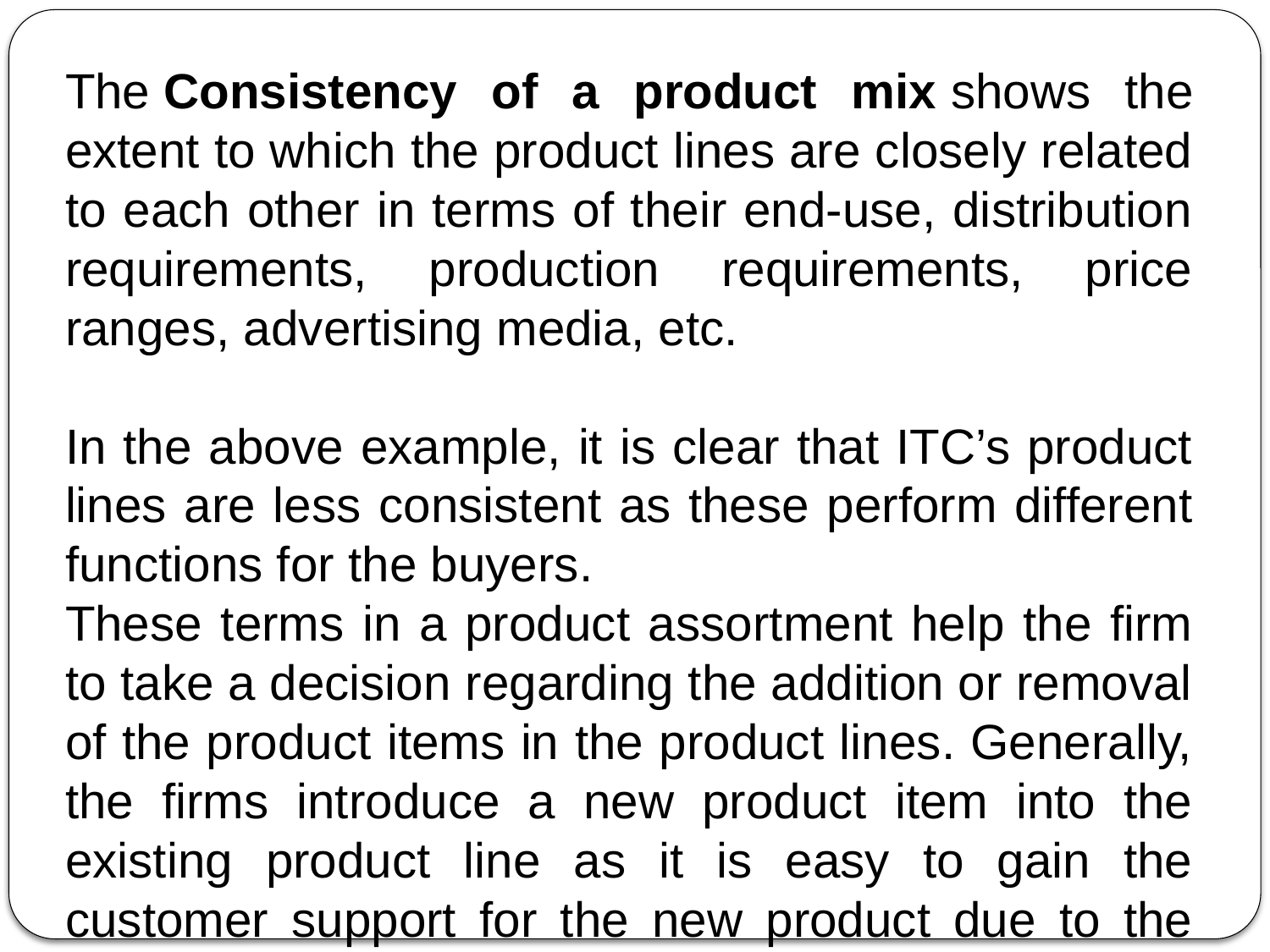

The Consistency of a product mix shows the extent to which the product lines are closely related to each other in terms of their end-use, distribution requirements, production requirements, price ranges, advertising media, etc.

In the above example, it is clear that ITC’s product lines are less consistent as these perform different functions for the buyers.
These terms in a product assortment help the firm to take a decision regarding the addition or removal of the product items in the product lines. Generally, the firms introduce a new product item into the existing product line as it is easy to gain the customer support for the new product due to the customer’s familiarity with the existing product line.